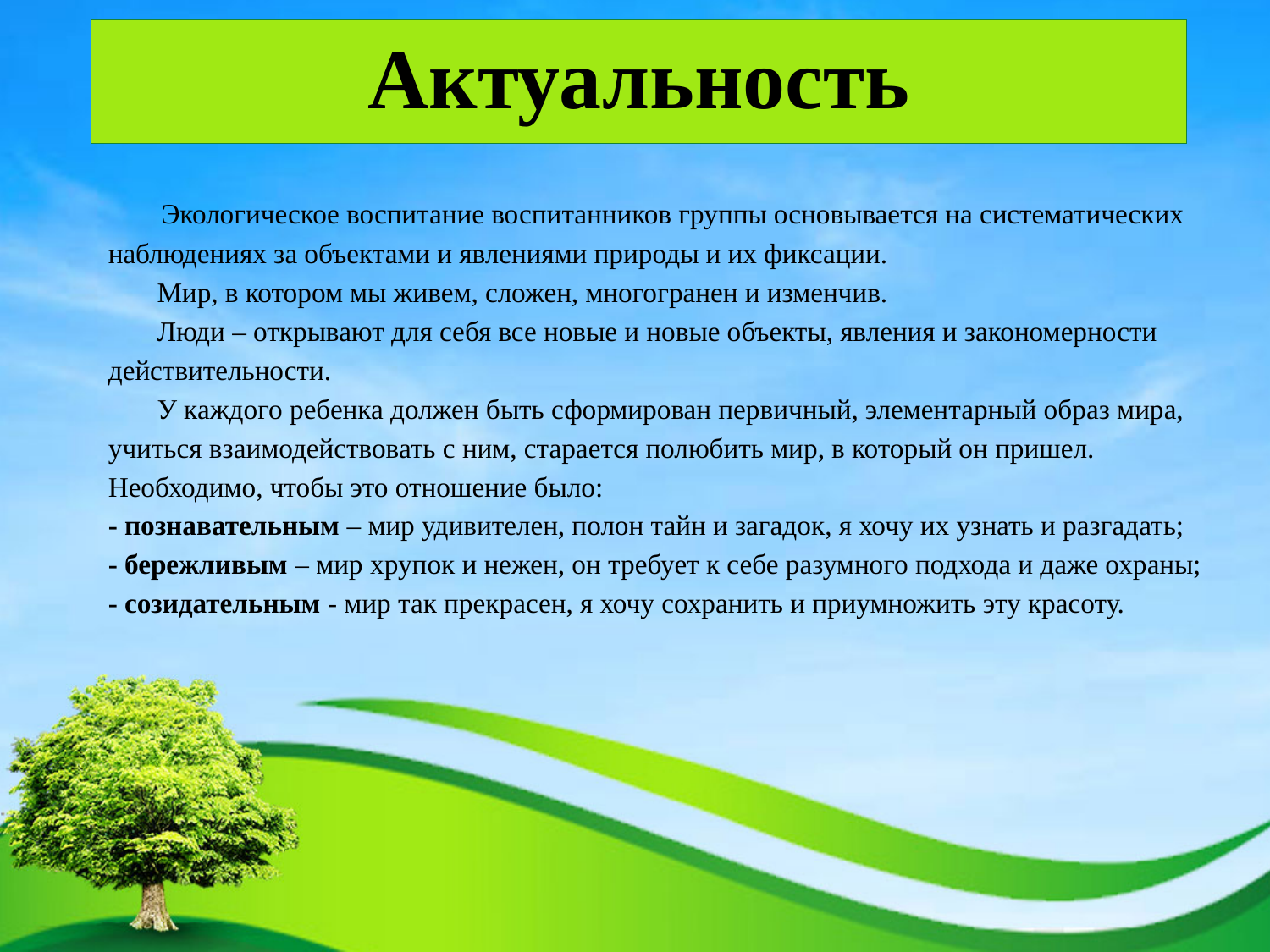

# Актуальность
       Экологическое воспитание воспитанников группы основывается на систематических наблюдениях за объектами и явлениями природы и их фиксации.
       Мир, в котором мы живем, сложен, многогранен и изменчив.
       Люди – открывают для себя все новые и новые объекты, явления и закономерности действительности.
       У каждого ребенка должен быть сформирован первичный, элементарный образ мира, учиться взаимодействовать с ним, старается полюбить мир, в который он пришел. Необходимо, чтобы это отношение было:
- познавательным – мир удивителен, полон тайн и загадок, я хочу их узнать и разгадать;
- бережливым – мир хрупок и нежен, он требует к себе разумного подхода и даже охраны;
- созидательным - мир так прекрасен, я хочу сохранить и приумножить эту красоту.